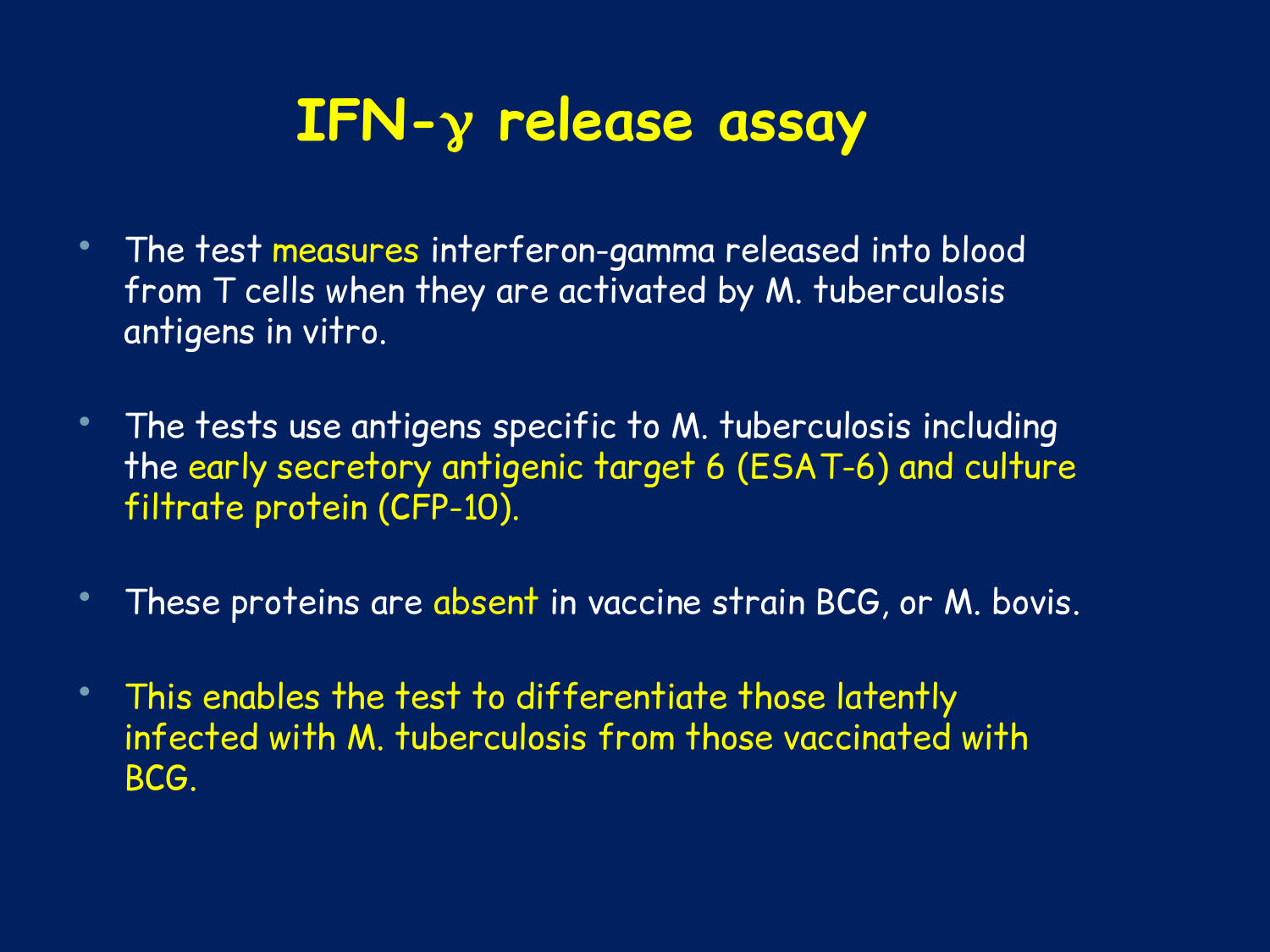

# IFN-γ release assay
The test measures interferon-gamma released into blood from T cells when they are activated by M. tuberculosis antigens in vitro.

The tests use antigens specific to M. tuberculosis including the early secretory antigenic target 6 (ESAT-6) and culture filtrate protein (CFP-10).

These proteins are absent in vaccine strain BCG, or M. bovis.

This enables the test to differentiate those latently infected with M. tuberculosis from those vaccinated with BCG.